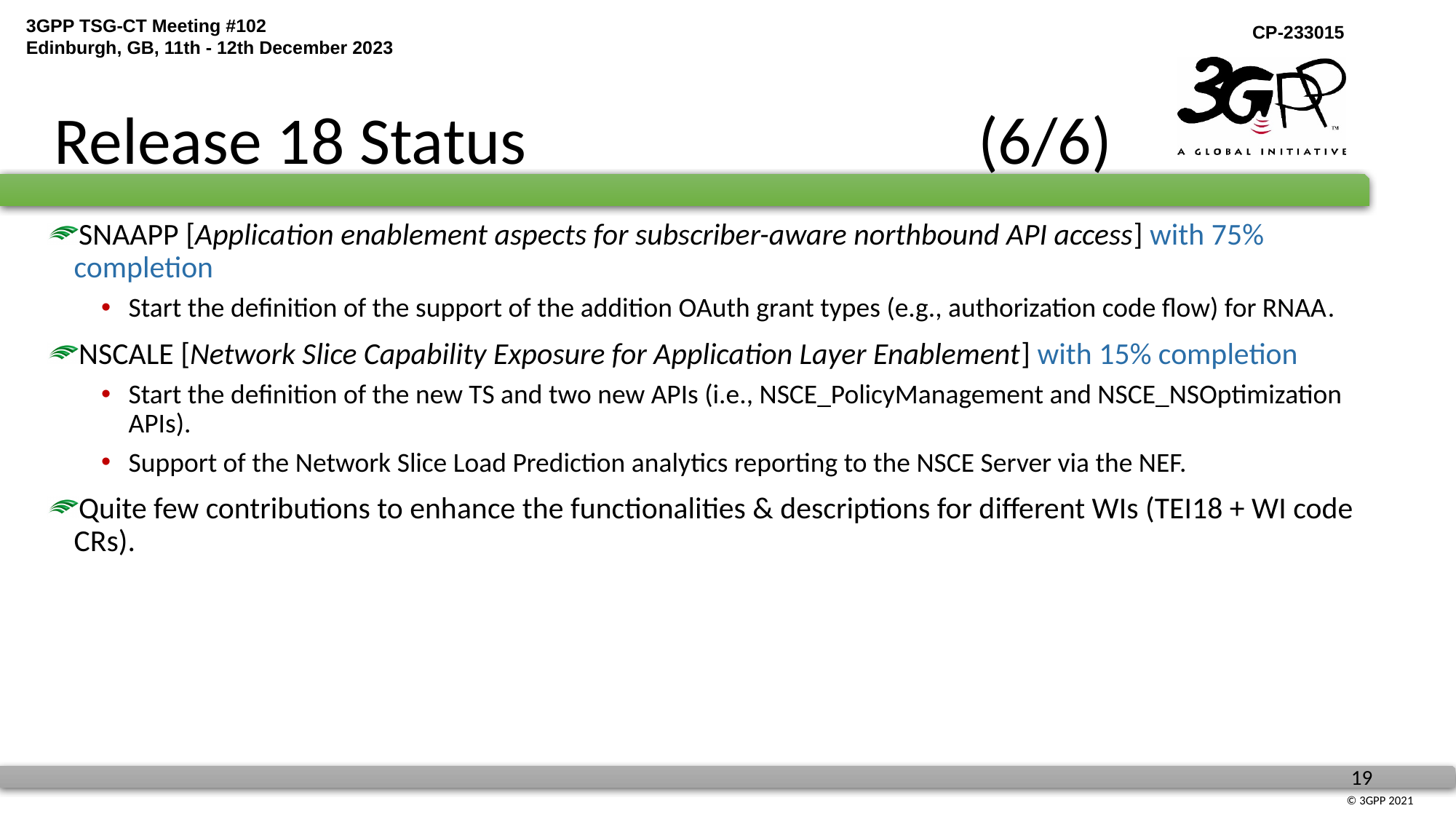

# Release 18 Status                              (6/6)
SNAAPP [Application enablement aspects for subscriber-aware northbound API access] with 75% completion
Start the definition of the support of the addition OAuth grant types (e.g., authorization code flow) for RNAA.
NSCALE [Network Slice Capability Exposure for Application Layer Enablement] with 15% completion
Start the definition of the new TS and two new APIs (i.e., NSCE_PolicyManagement and NSCE_NSOptimization APIs).
Support of the Network Slice Load Prediction analytics reporting to the NSCE Server via the NEF.
Quite few contributions to enhance the functionalities & descriptions for different WIs (TEI18 + WI code CRs).